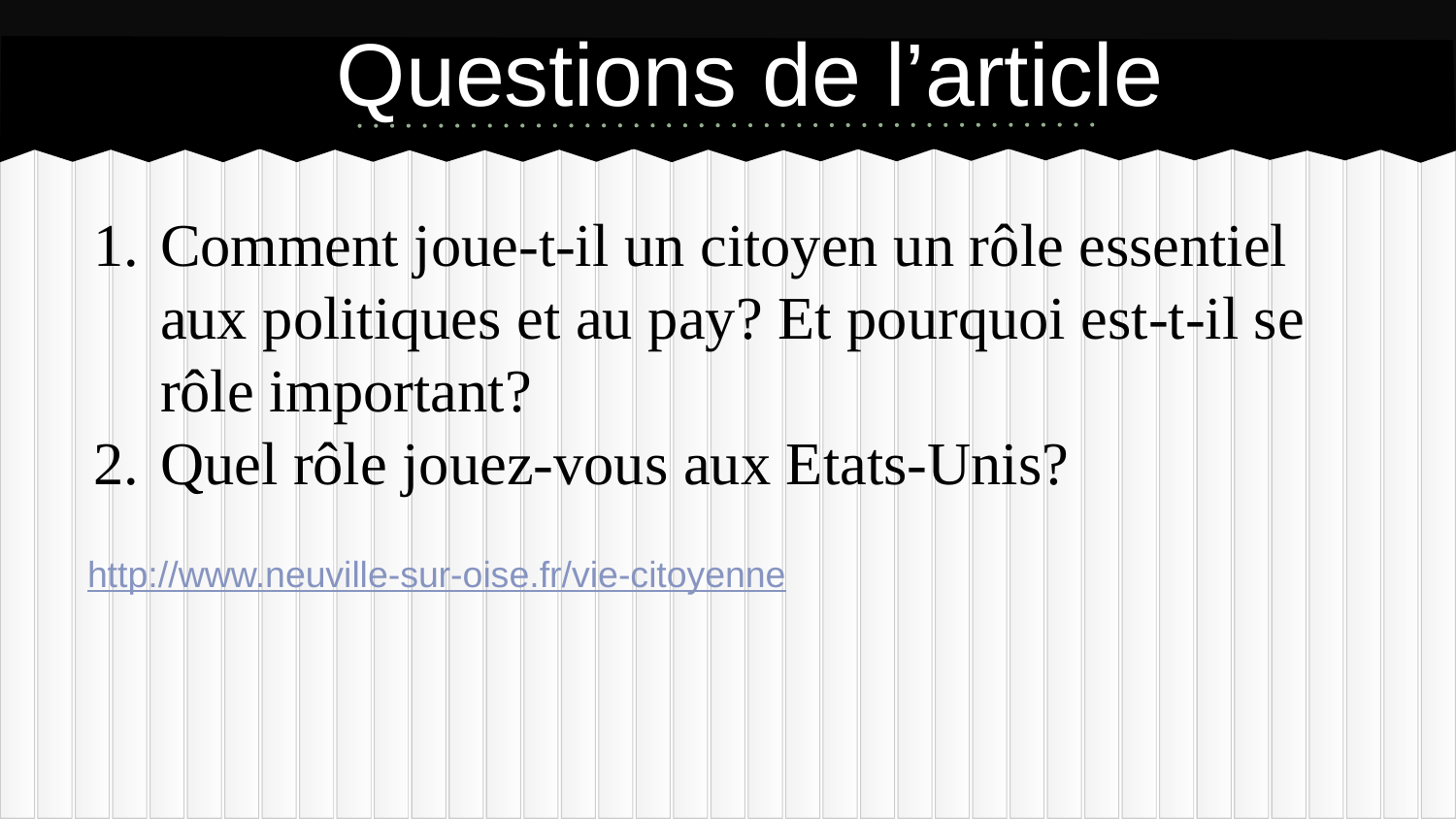

# Questions de l’article
Comment joue-t-il un citoyen un rôle essentiel aux politiques et au pay? Et pourquoi est-t-il se rôle important?
Quel rôle jouez-vous aux Etats-Unis?

http://www.neuville-sur-oise.fr/vie-citoyenne